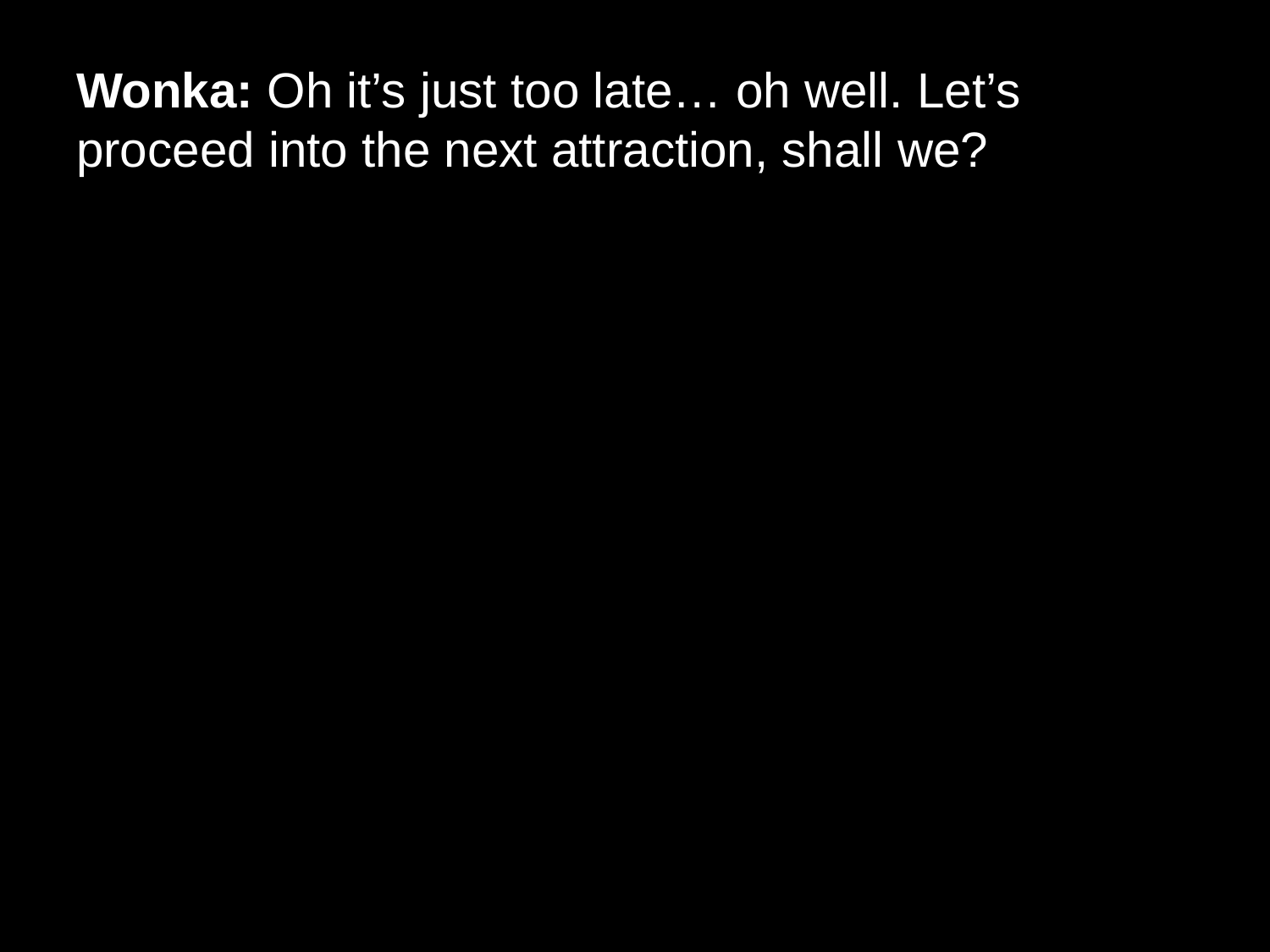

# Wonka: Oh it’s just too late… oh well. Let’s proceed into the next attraction, shall we?